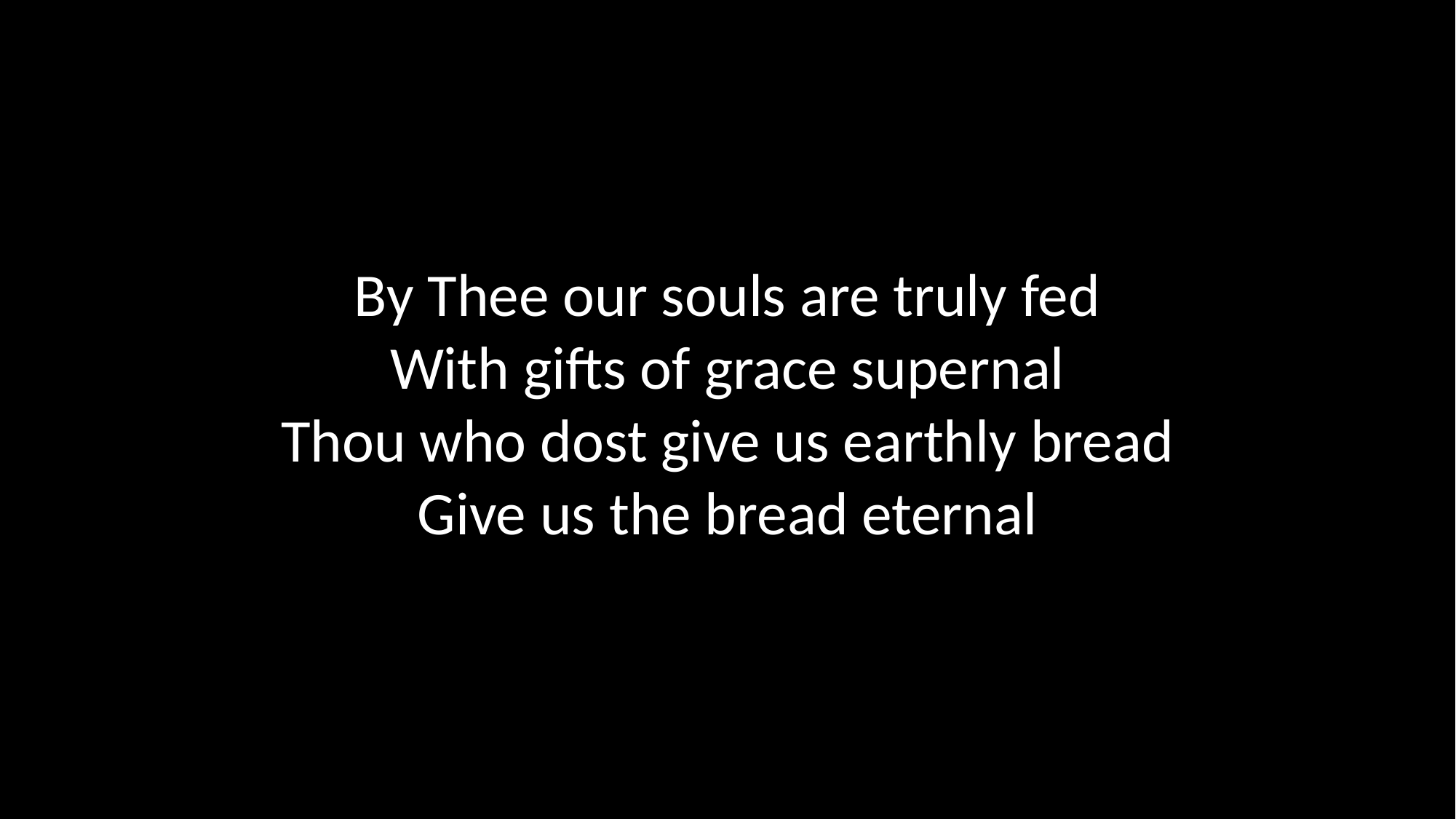

By Thee our souls are truly fed
With gifts of grace supernal
Thou who dost give us earthly bread
Give us the bread eternal